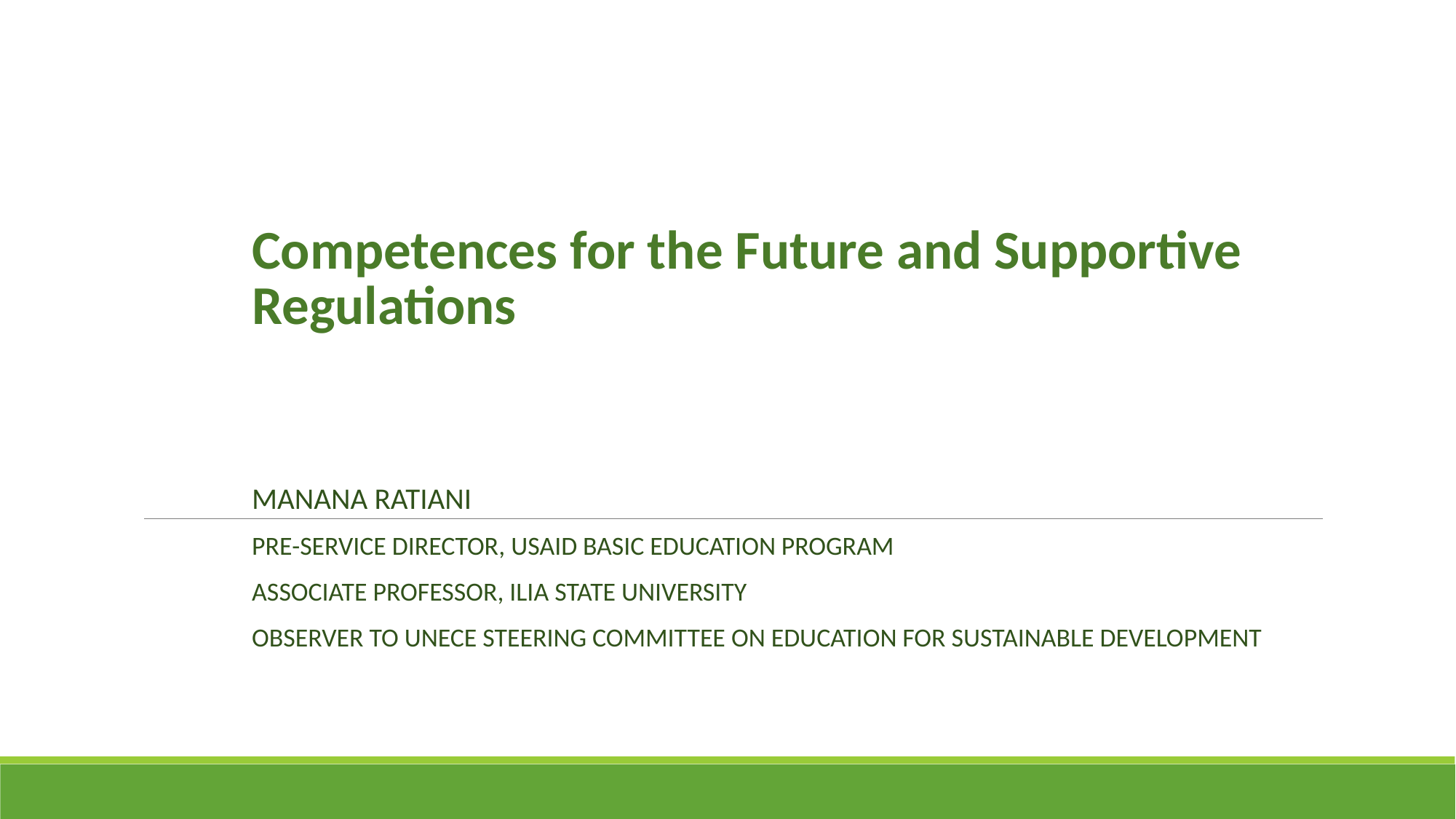

# Competences for the Future and Supportive Regulations
MANANA RATIANI
PRE-SERVICE DIRECTOR, USAID BASIC EDUCATION PROGRAM
ASSOCIATE PROFESSOR, ILIA STATE UNIVERSITY
OBSERVER TO UNECE STEERING COMMITTEE ON EDUCATION FOR SUSTAINABLE DEVELOPMENT